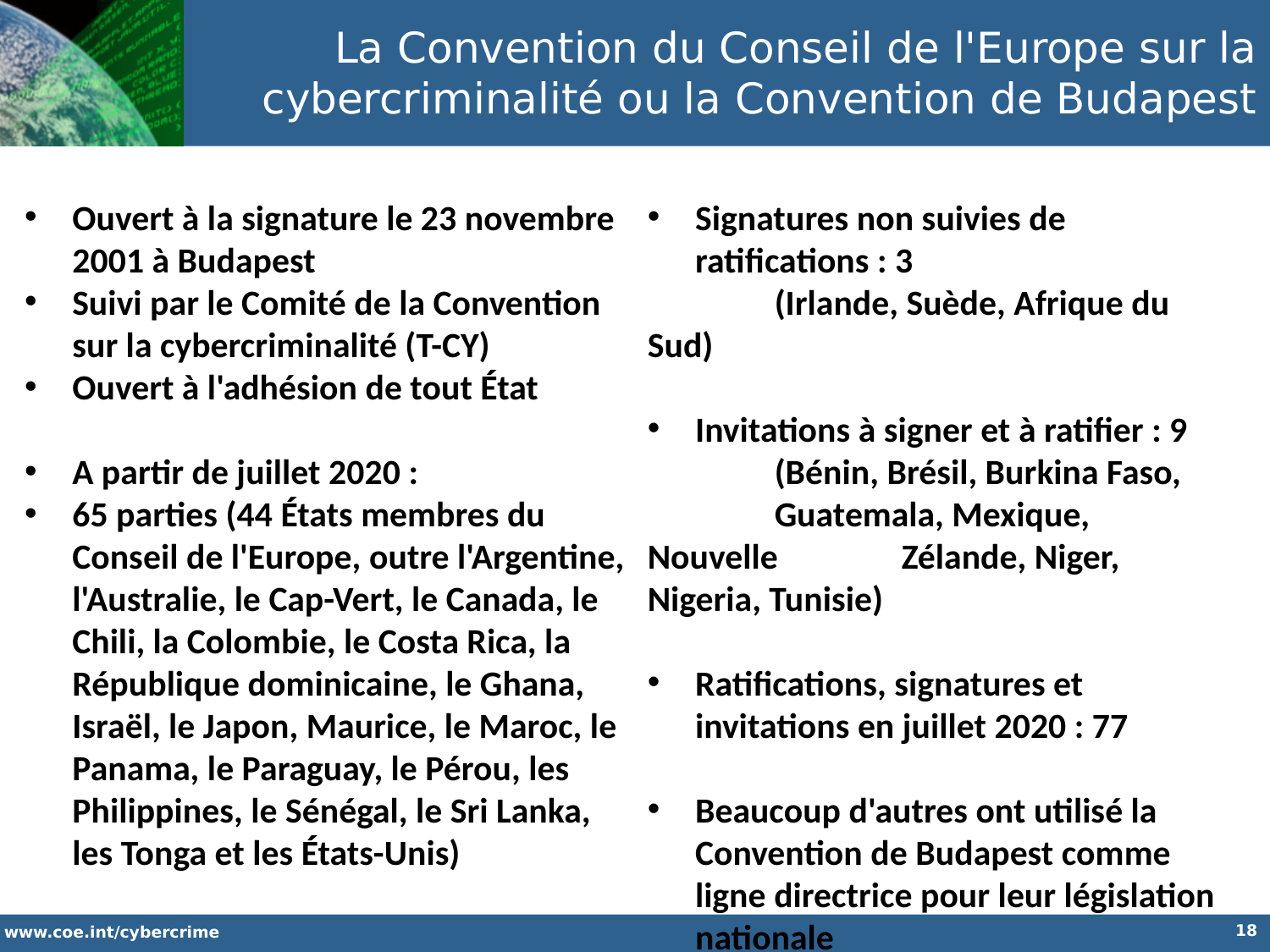

La Convention du Conseil de l'Europe sur la cybercriminalité ou la Convention de Budapest
Signatures non suivies de ratifications : 3
	(Irlande, Suède, Afrique du Sud)

Invitations à signer et à ratifier : 9
	(Bénin, Brésil, Burkina Faso, 	Guatemala, Mexique, Nouvelle 	Zélande, Niger, Nigeria, Tunisie)

Ratifications, signatures et invitations en juillet 2020 : 77

Beaucoup d'autres ont utilisé la Convention de Budapest comme ligne directrice pour leur législation nationale
Ouvert à la signature le 23 novembre 2001 à Budapest
Suivi par le Comité de la Convention sur la cybercriminalité (T-CY)
Ouvert à l'adhésion de tout État

A partir de juillet 2020 :
65 parties (44 États membres du Conseil de l'Europe, outre l'Argentine, l'Australie, le Cap-Vert, le Canada, le Chili, la Colombie, le Costa Rica, la République dominicaine, le Ghana, Israël, le Japon, Maurice, le Maroc, le Panama, le Paraguay, le Pérou, les Philippines, le Sénégal, le Sri Lanka, les Tonga et les États-Unis)
18